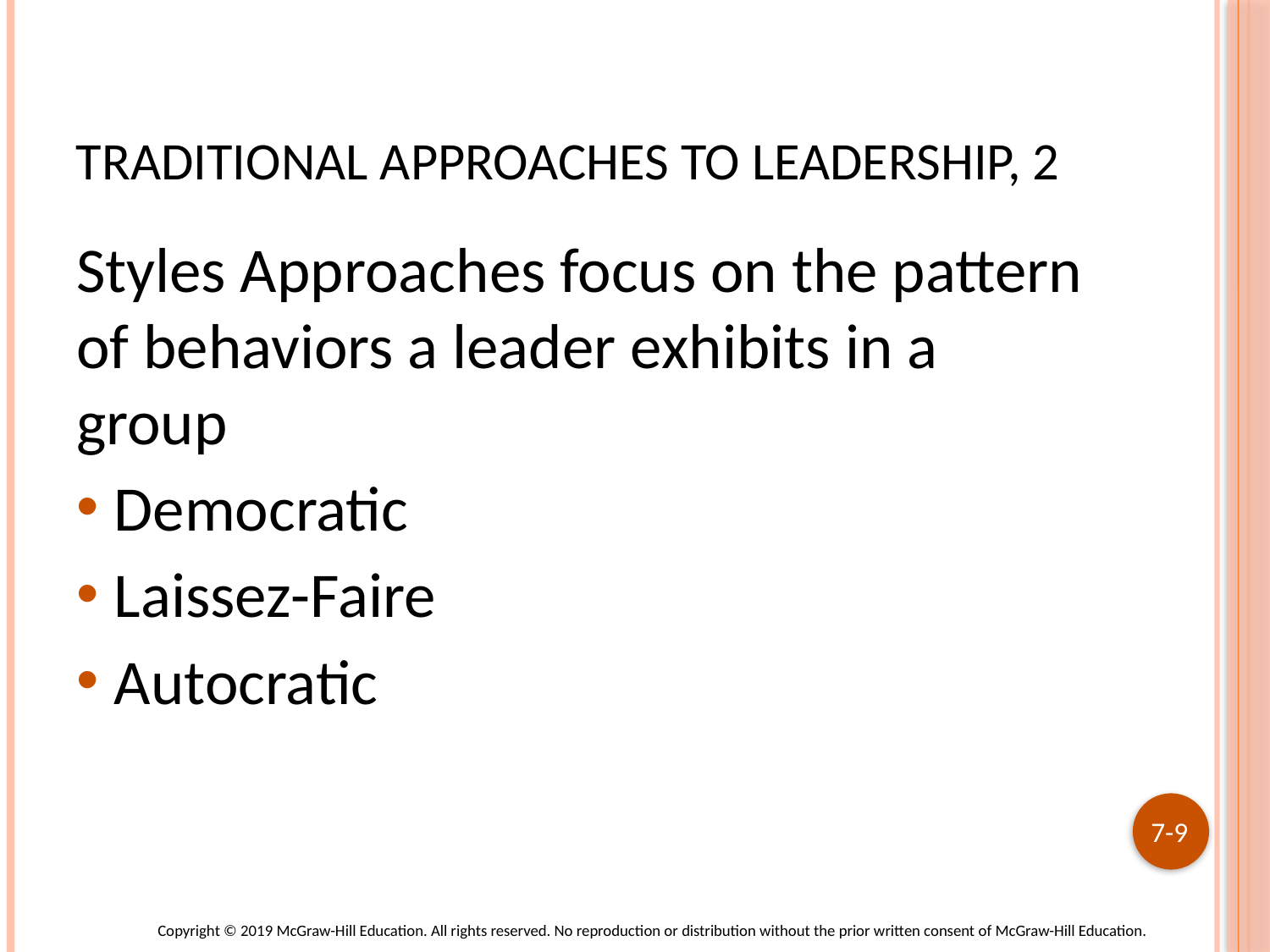

# Traditional Approaches to Leadership, 2
Styles Approaches focus on the pattern of behaviors a leader exhibits in a group
Democratic
Laissez-Faire
Autocratic